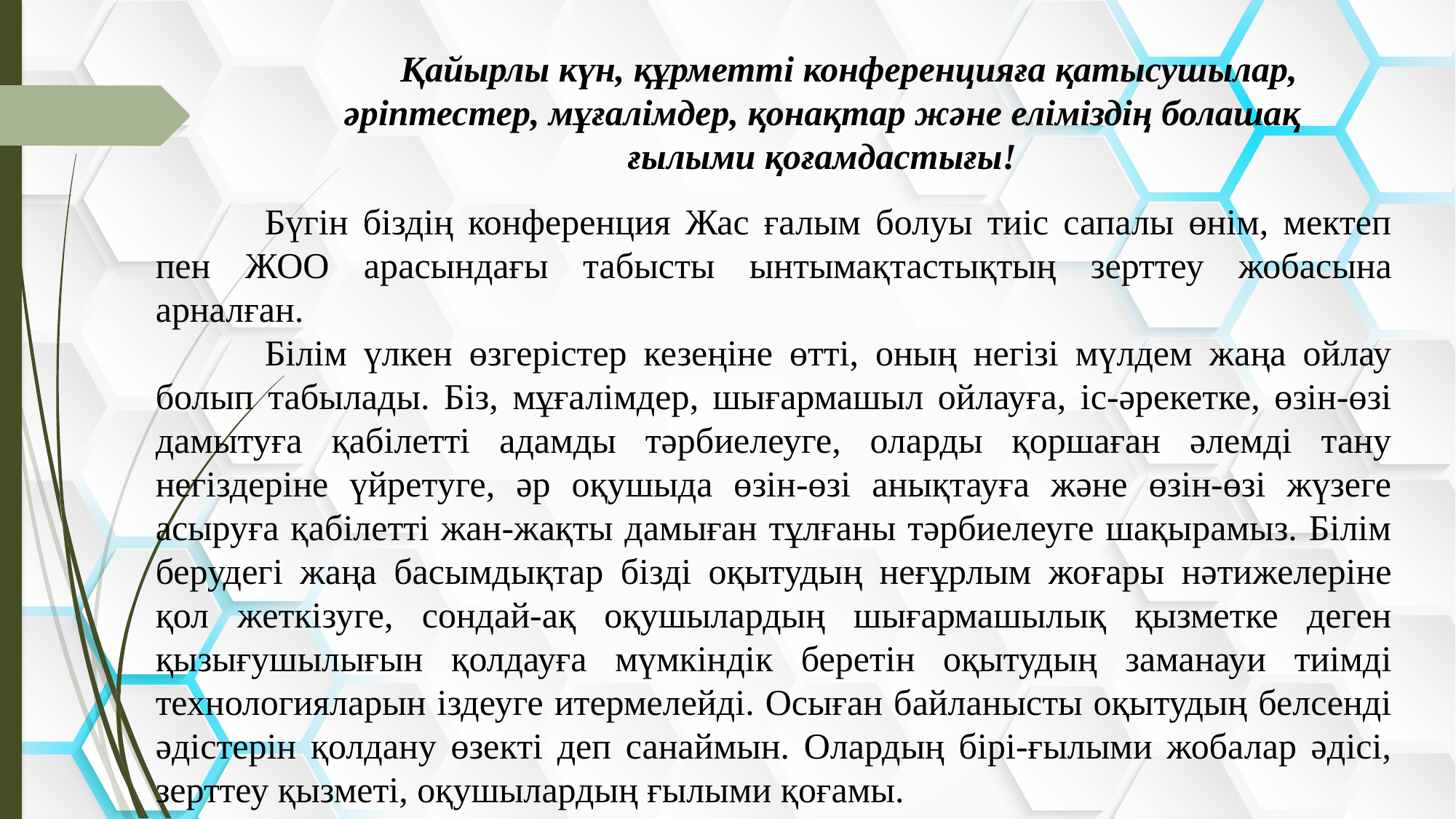

# Қайырлы күн, құрметті конференцияға қатысушылар, әріптестер, мұғалімдер, қонақтар және еліміздің болашақ ғылыми қоғамдастығы!
	Бүгін біздің конференция Жас ғалым болуы тиіс сапалы өнім, мектеп пен ЖОО арасындағы табысты ынтымақтастықтың зерттеу жобасына арналған.
	Білім үлкен өзгерістер кезеңіне өтті, оның негізі мүлдем жаңа ойлау болып табылады. Біз, мұғалімдер, шығармашыл ойлауға, іс-әрекетке, өзін-өзі дамытуға қабілетті адамды тәрбиелеуге, оларды қоршаған әлемді тану негіздеріне үйретуге, әр оқушыда өзін-өзі анықтауға және өзін-өзі жүзеге асыруға қабілетті жан-жақты дамыған тұлғаны тәрбиелеуге шақырамыз. Білім берудегі жаңа басымдықтар бізді оқытудың неғұрлым жоғары нәтижелеріне қол жеткізуге, сондай-ақ оқушылардың шығармашылық қызметке деген қызығушылығын қолдауға мүмкіндік беретін оқытудың заманауи тиімді технологияларын іздеуге итермелейді. Осыған байланысты оқытудың белсенді әдістерін қолдану өзекті деп санаймын. Олардың бірі-ғылыми жобалар әдісі, зерттеу қызметі, оқушылардың ғылыми қоғамы.